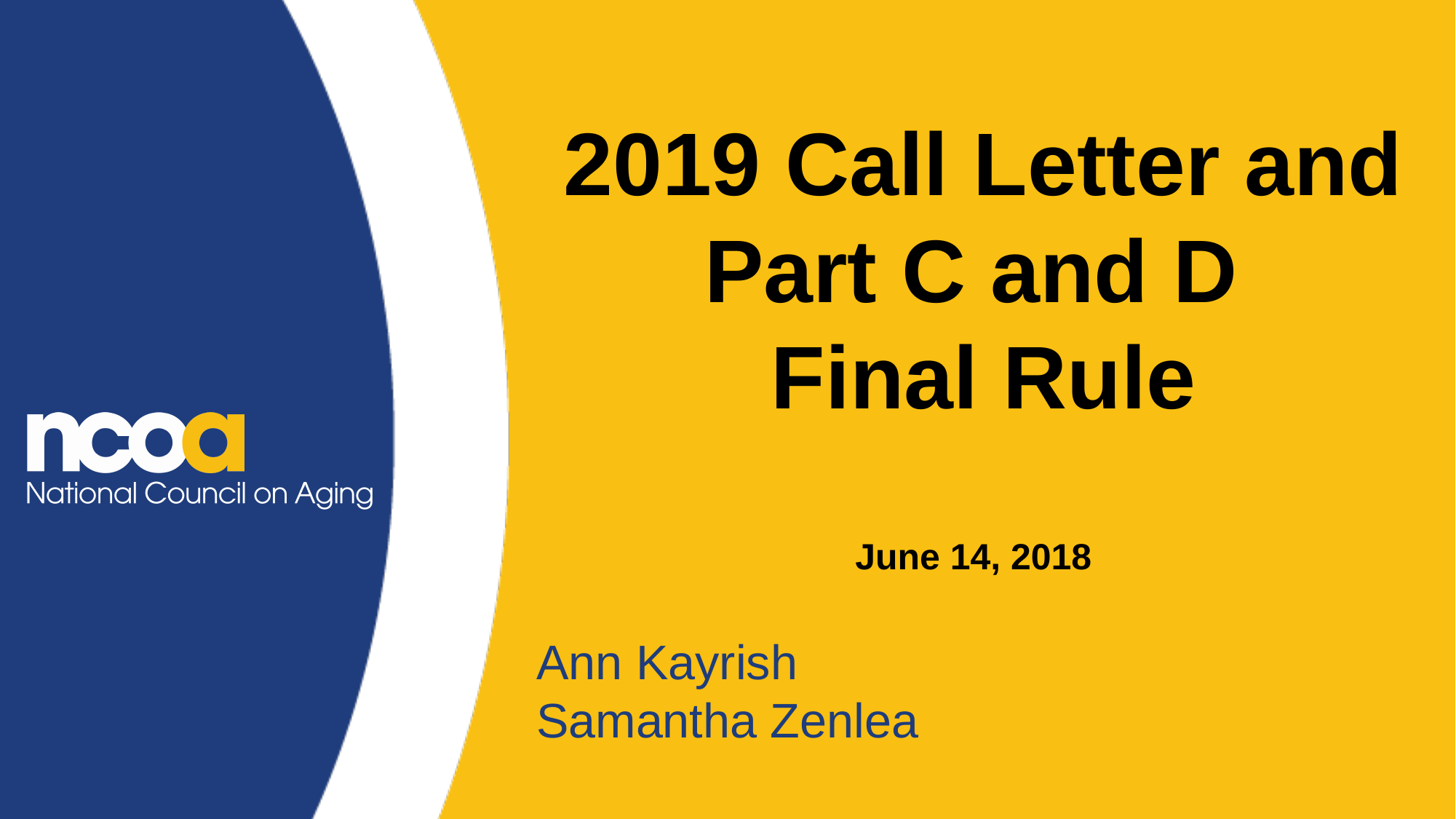

# 2019 Call Letter and Part C and D Final Rule June 14, 2018
Ann Kayrish
Samantha Zenlea